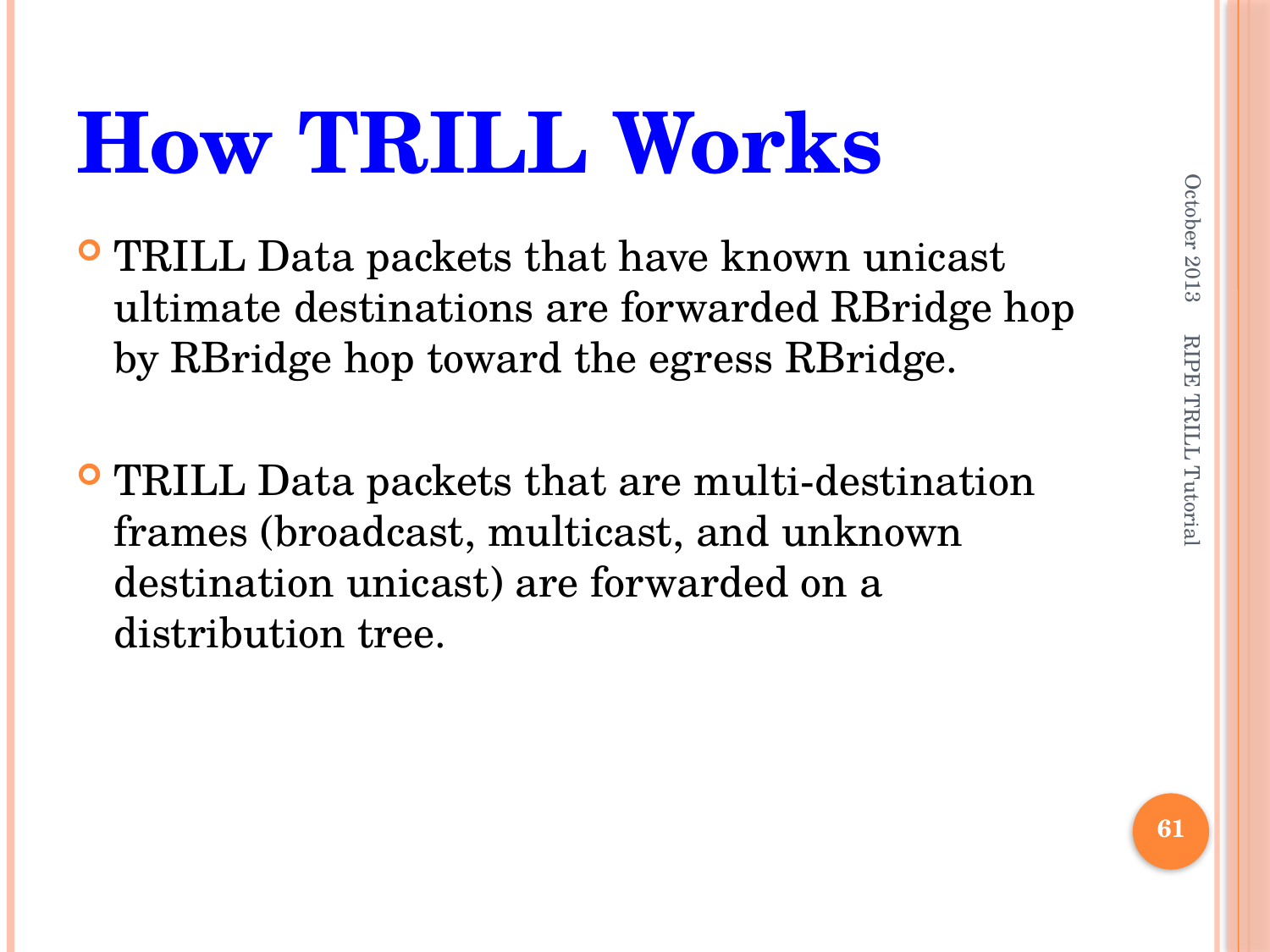

# How TRILL Works
October 2013
TRILL Data packets that have known unicast ultimate destinations are forwarded RBridge hop by RBridge hop toward the egress RBridge.

TRILL Data packets that are multi-destination frames (broadcast, multicast, and unknown destination unicast) are forwarded on a distribution tree.
RIPE TRILL Tutorial
61